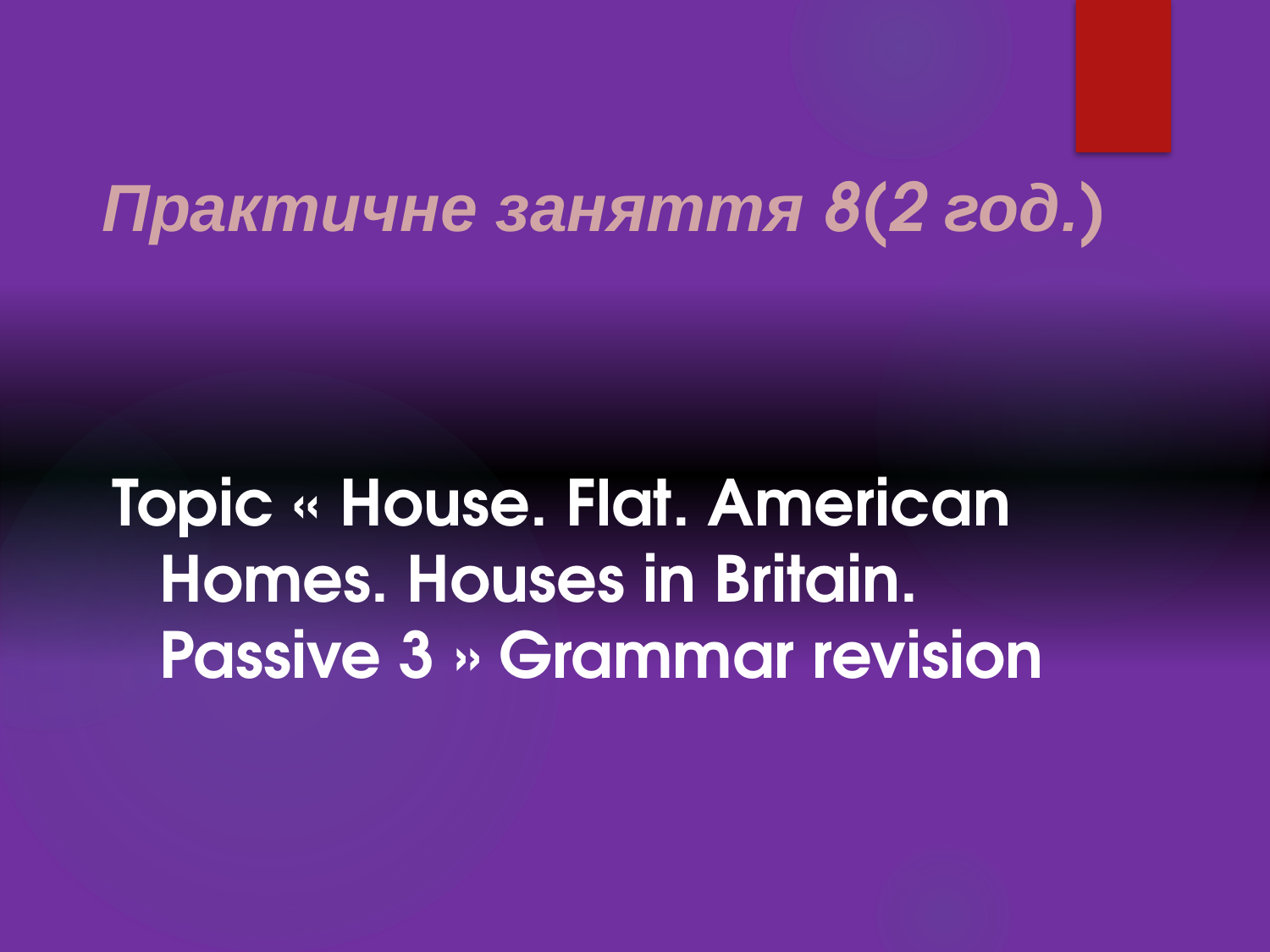

# Практичне заняття 8(2 год.)
Topic « House. Flat. American Homes. Houses in Britain. Passive 3 » Grammar revision